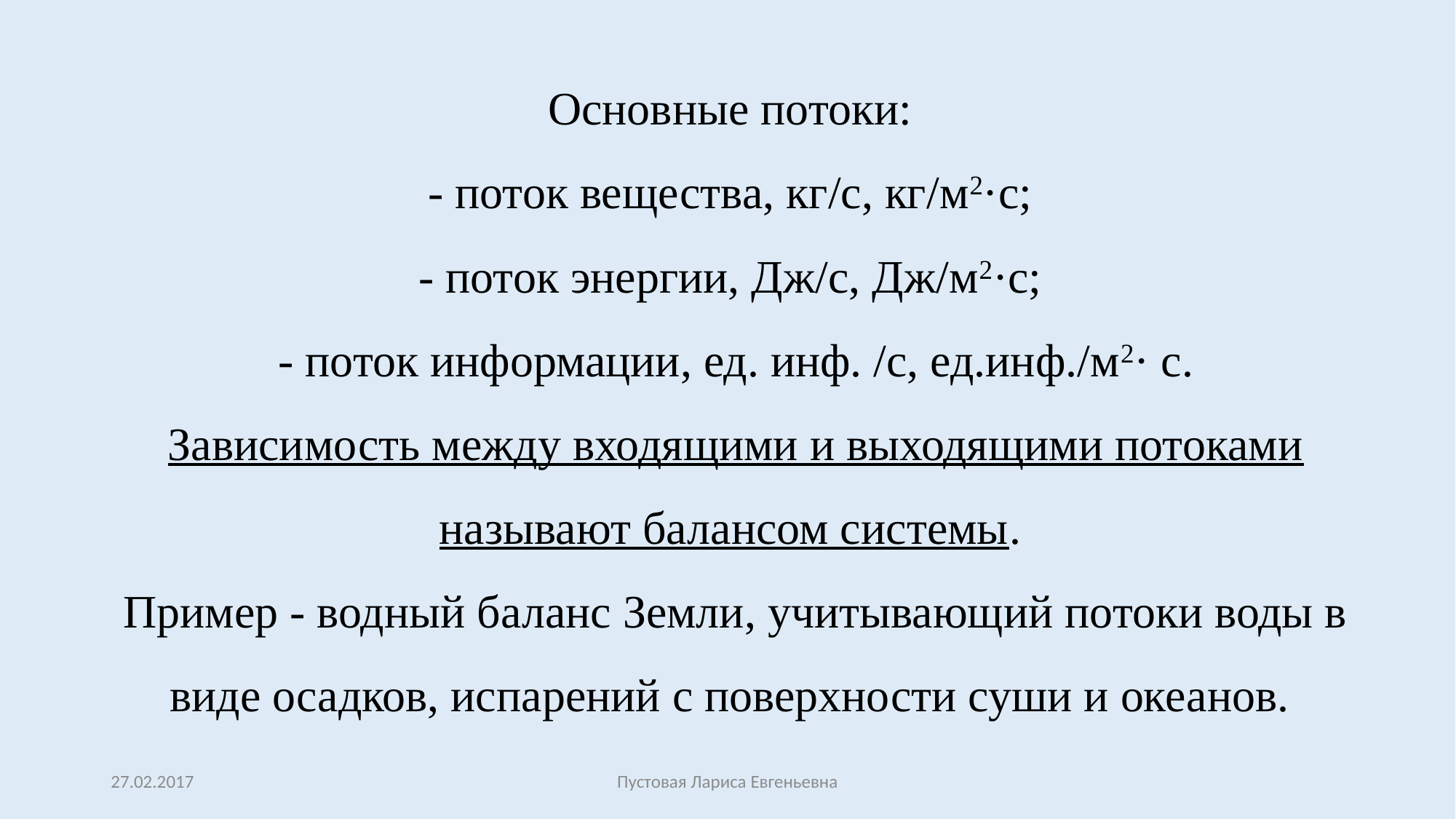

# Основные потоки: - поток вещества, кг/с, кг/м2·с; - поток энергии, Дж/с, Дж/м2·с; - поток информации, ед. инф. /с, ед.инф./м2· с. Зависимость между входящими и выходящими потоками называют балансом системы. Пример - водный баланс Земли, учитывающий потоки воды в виде осадков, испарений с поверхности суши и океанов.
27.02.2017
Пустовая Лариса Евгеньевна